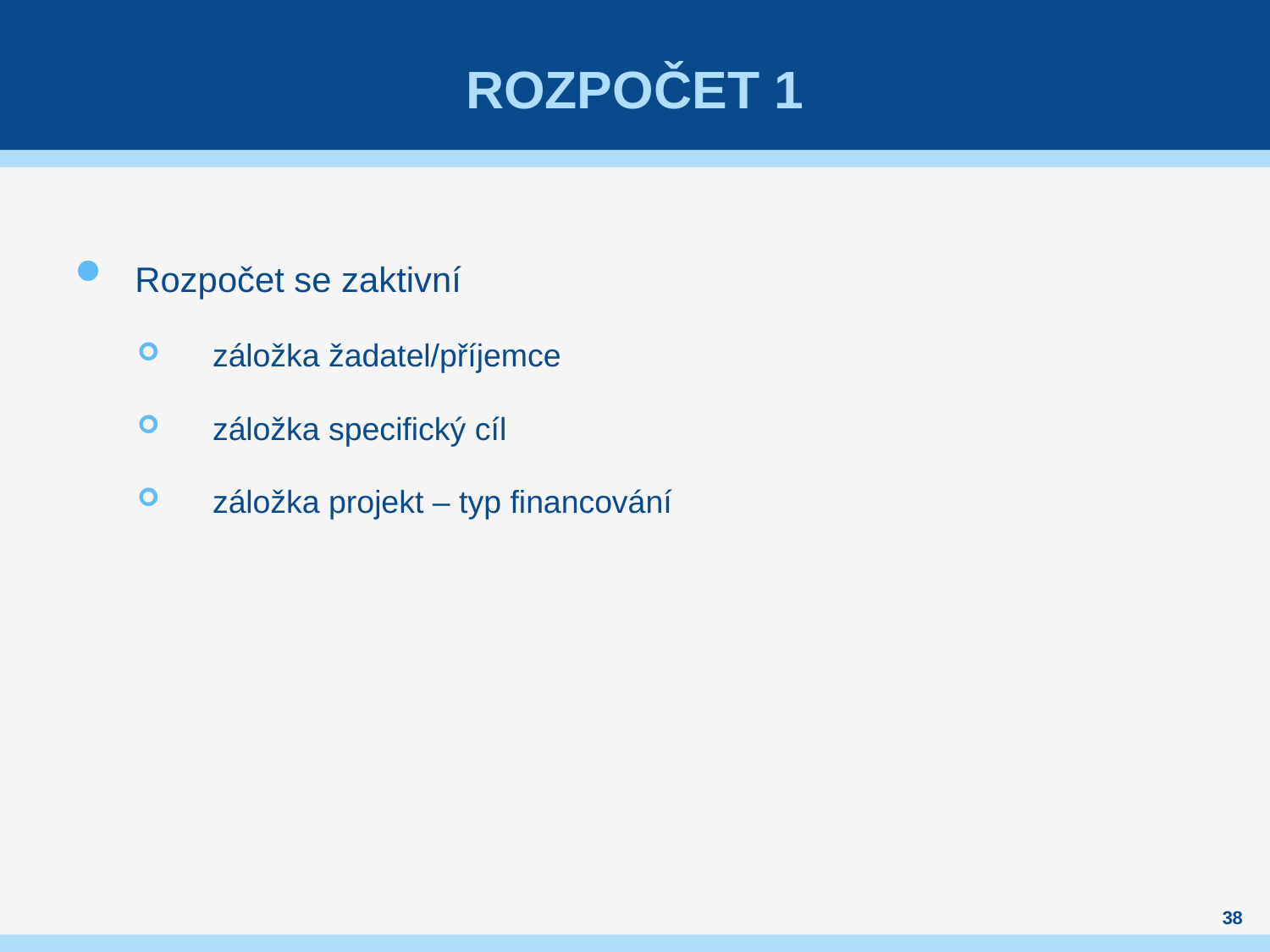

# Rozpočet 1
Rozpočet se zaktivní
záložka žadatel/příjemce
záložka specifický cíl
záložka projekt – typ financování

38